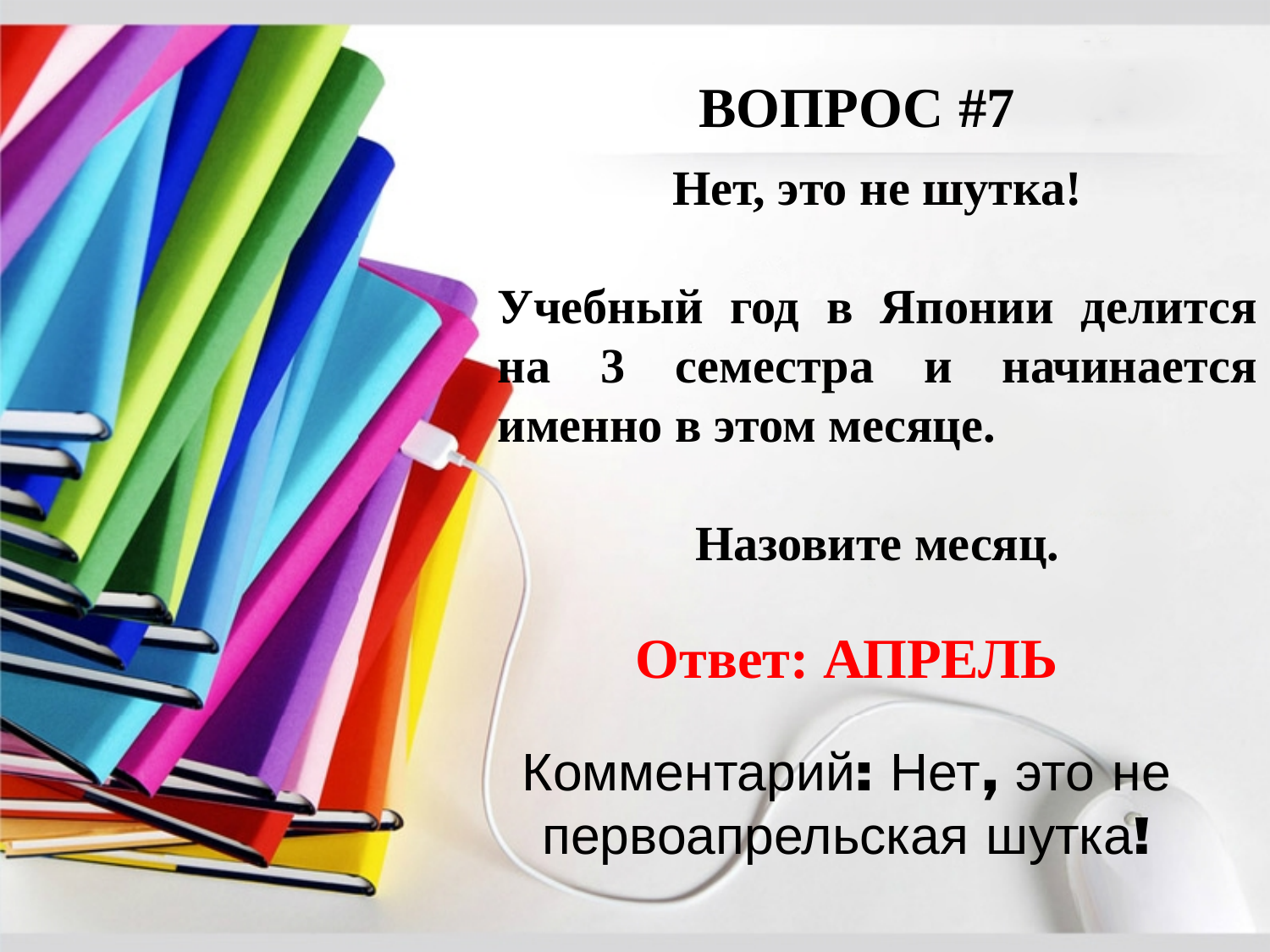

ВОПРОС #7
Нет, это не шутка!

Учебный год в Японии делится на 3 семестра и начинается именно в этом месяце.

Назовите месяц.
Ответ: АПРЕЛЬ
Комментарий: Нет, это не первоапрельская шутка!